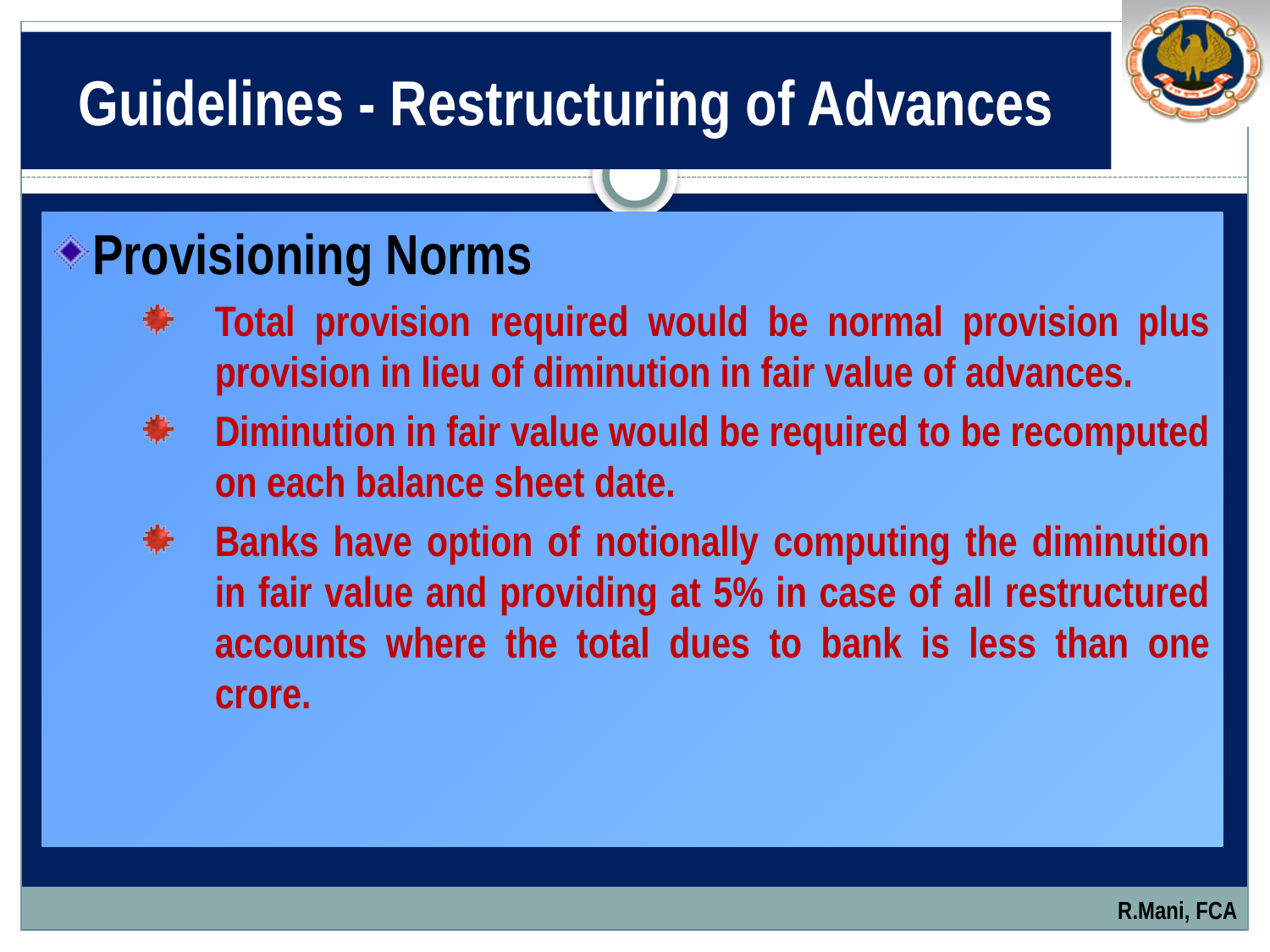

# Guidelines - Restructuring of Advances
Provisioning Norms
Total provision required would be normal provision plus provision in lieu of diminution in fair value of advances.
Diminution in fair value would be required to be recomputed on each balance sheet date.
Banks have option of notionally computing the diminution in fair value and providing at 5% in case of all restructured accounts where the total dues to bank is less than one crore.